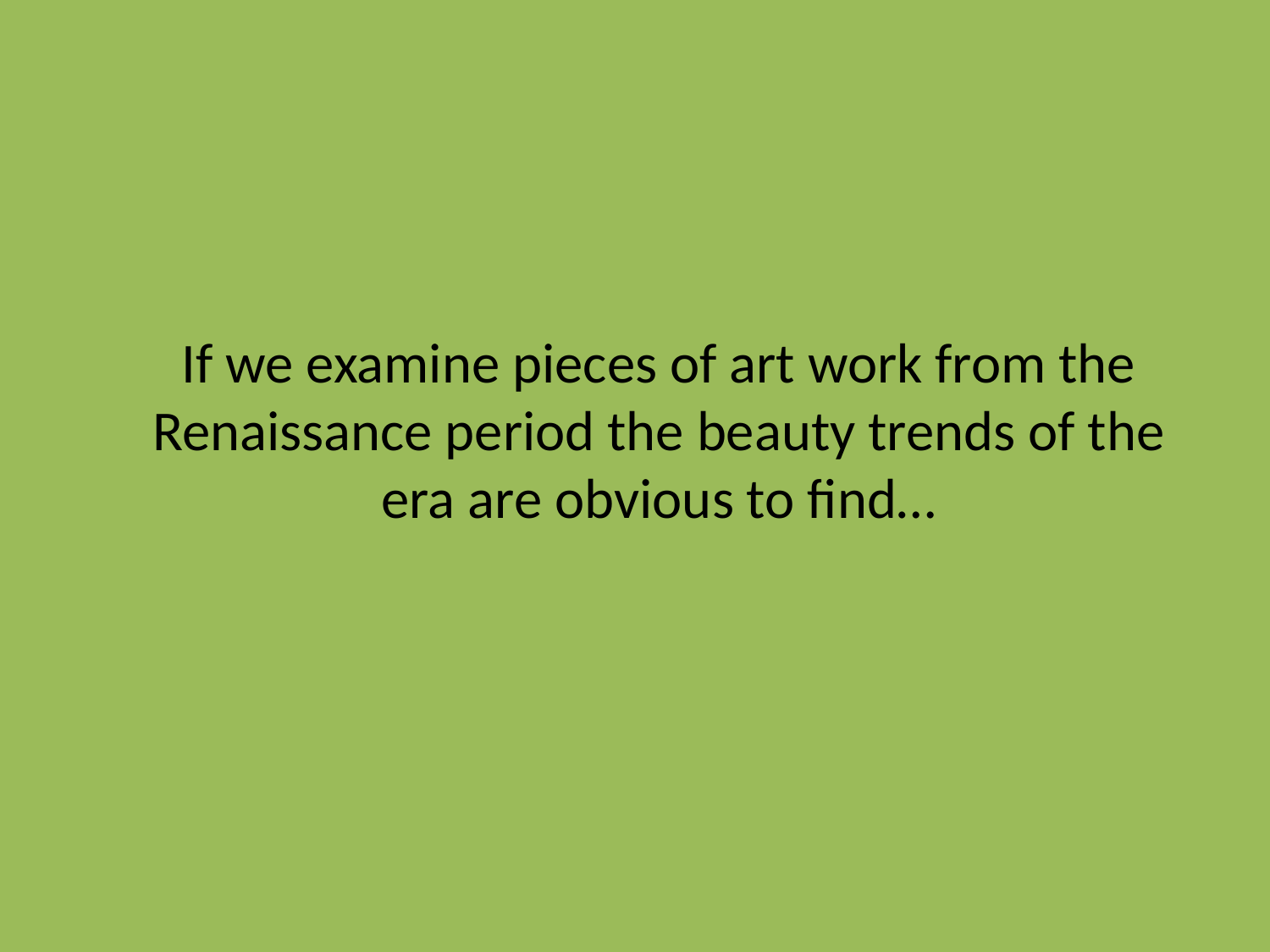

If we examine pieces of art work from the Renaissance period the beauty trends of the era are obvious to find…